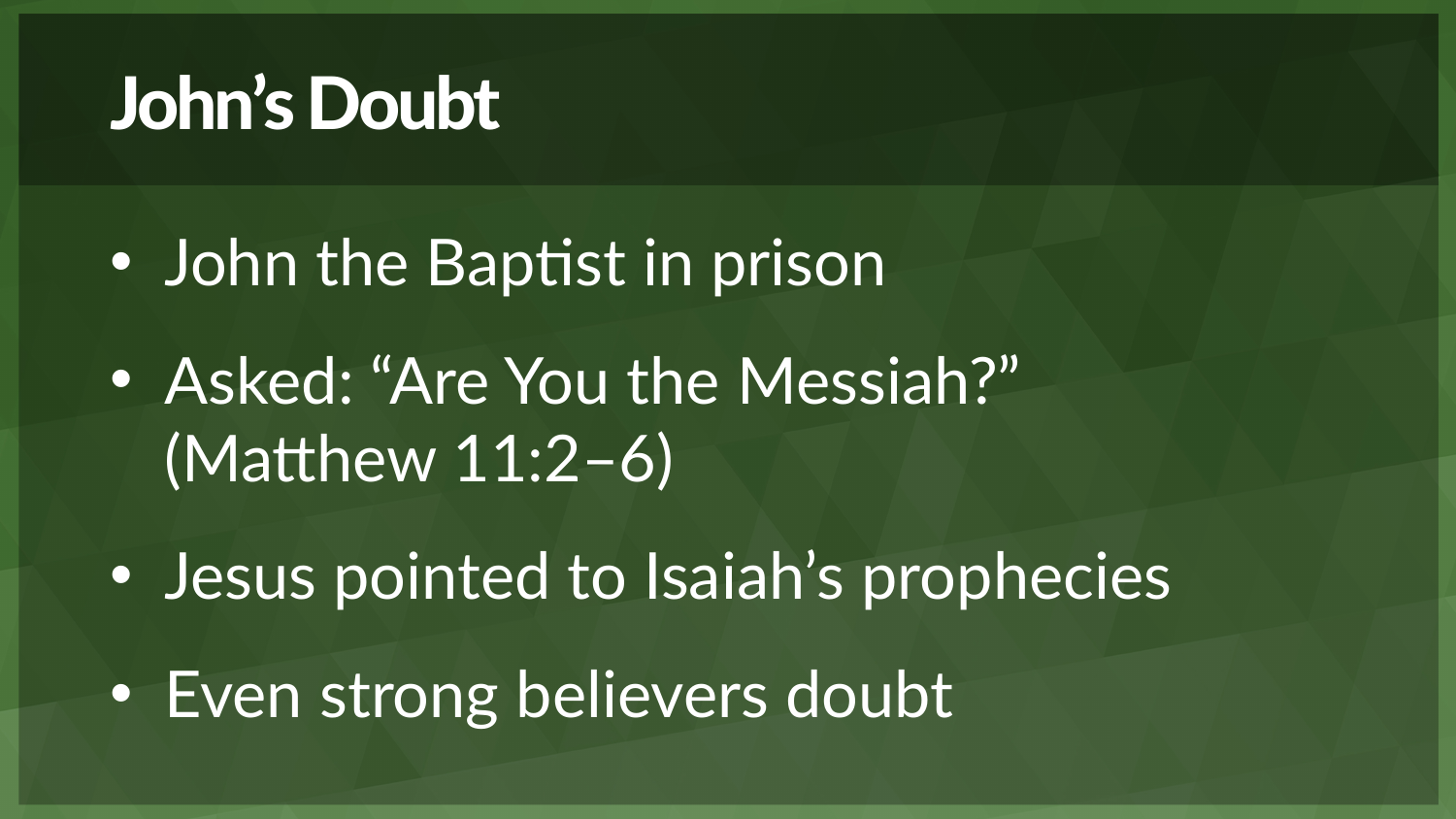

# John’s Doubt
John the Baptist in prison
Asked: “Are You the Messiah?”
(Matthew 11:2–6)
Jesus pointed to Isaiah’s prophecies
Even strong believers doubt